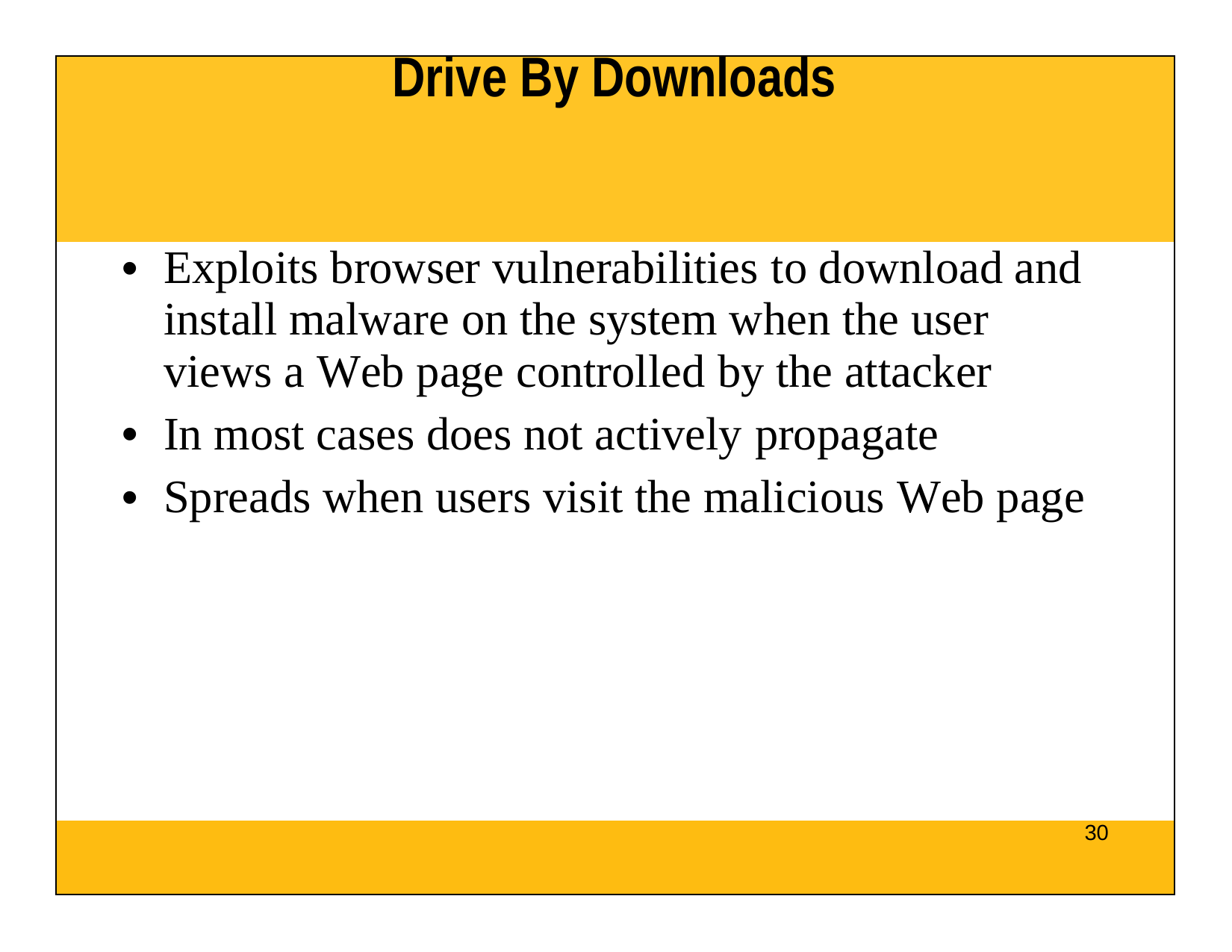

| Drive By Downloads |
| --- |
| Exploits browser vulnerabilities to download and install malware on the system when the user views a Web page controlled by the attacker In most cases does not actively propagate Spreads when users visit the malicious Web page |
| 30 |